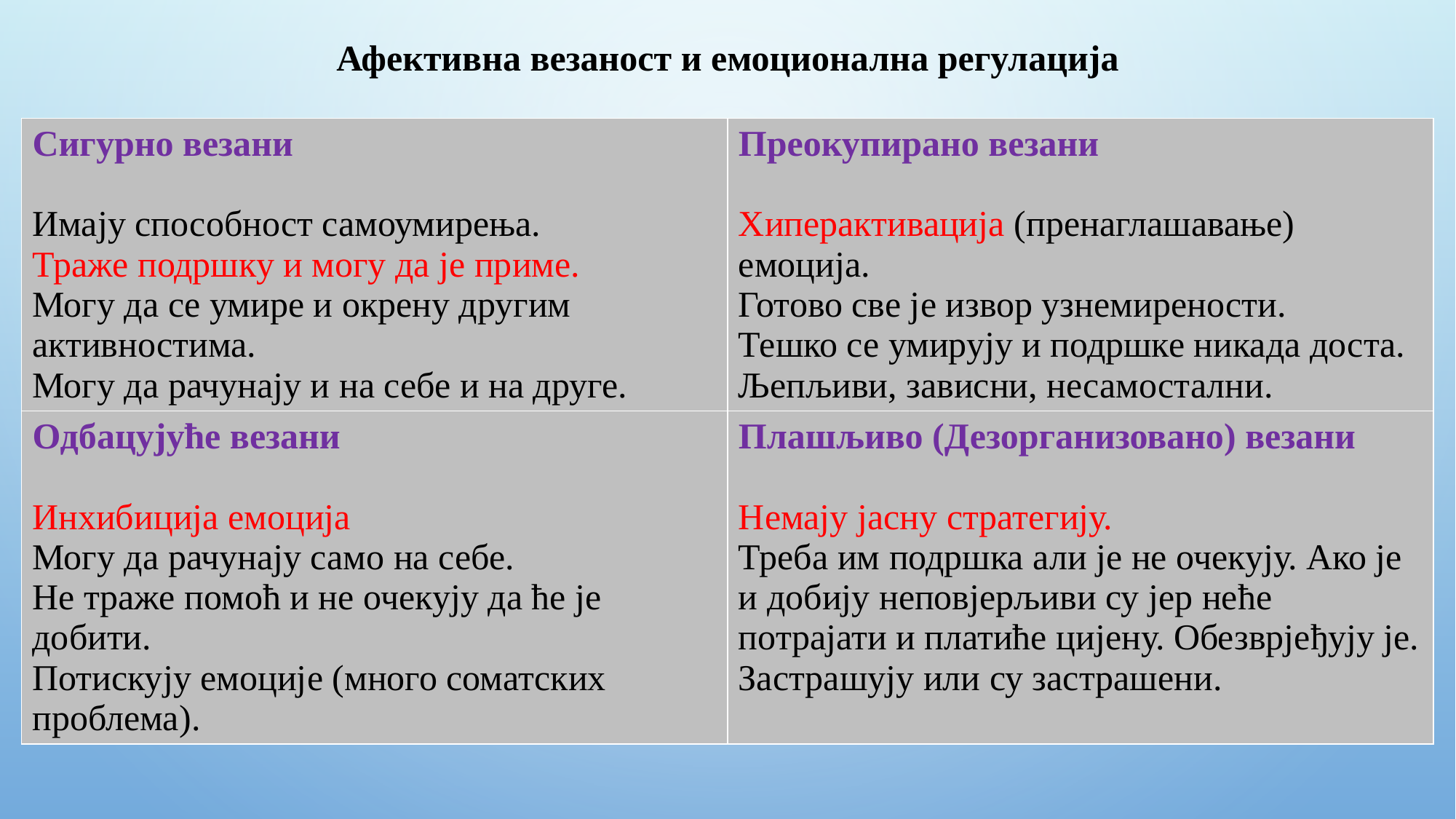

# Афективна везаност и емоционална регулација
| Сигурно везани Имају способност самоумирења. Траже подршку и могу да је приме. Могу да се умире и окрену другим активностима. Могу да рачунају и на себе и на друге. | Преокупирано везани Хиперактивација (пренаглашавање) емоција. Готово све је извор узнемирености. Тешко се умирују и подршке никада доста. Љепљиви, зависни, несамостални. |
| --- | --- |
| Одбацујуће везани Инхибиција емоција Могу да рачунају само на себе. Не траже помоћ и не очекују да ће је добити. Потискују емоције (много соматских проблема). | Плашљиво (Дезорганизовано) везани Немају јасну стратегију. Треба им подршка али је не очекују. Ако је и добију неповјерљиви су јер неће потрајати и платиће цијену. Обезврјеђују је. Застрашују или су застрашени. |